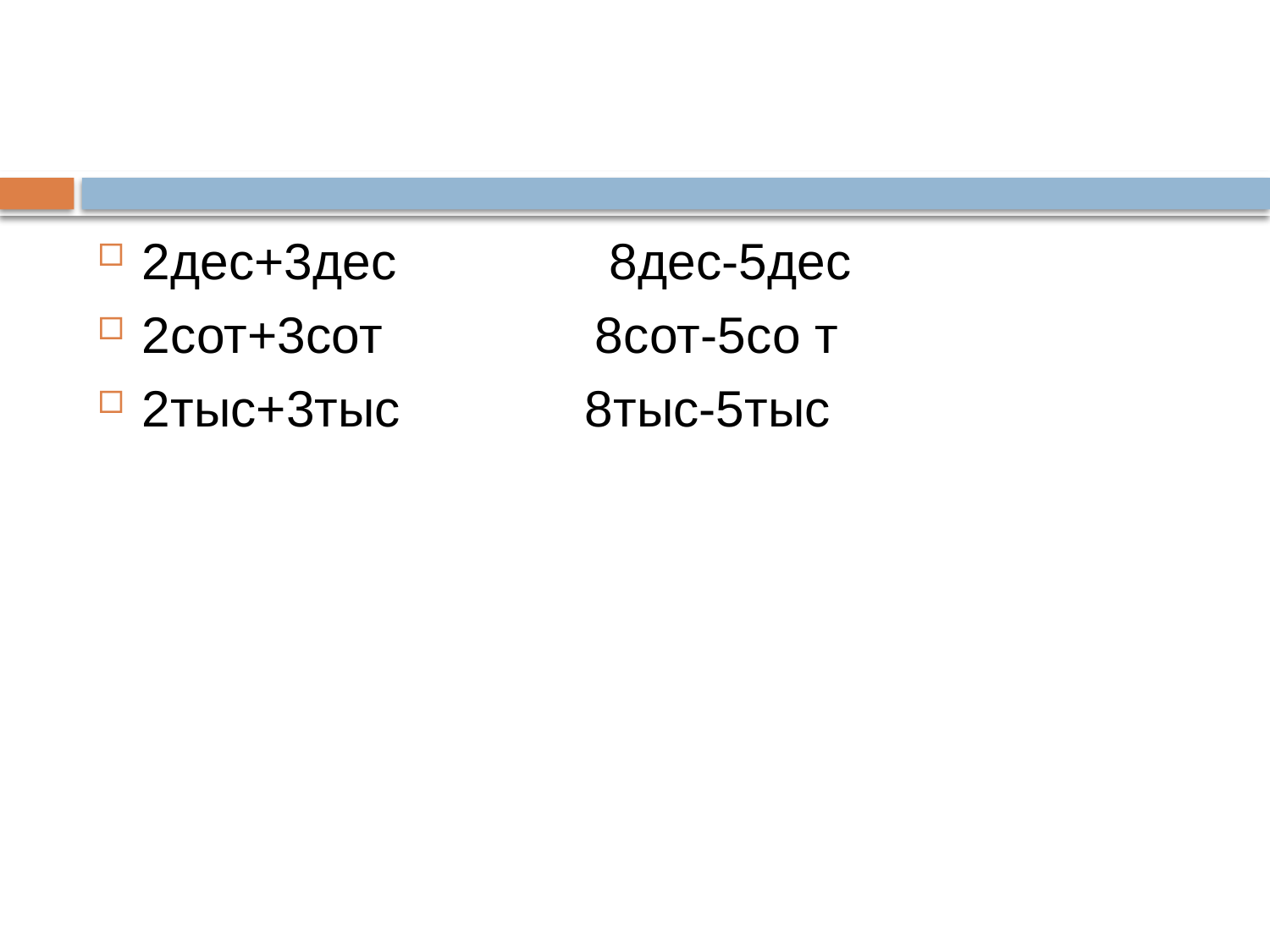

#
2дес+3дес               8дес-5дес
2сот+3сот               8сот-5со т
2тыс+3тыс             8тыс-5тыс